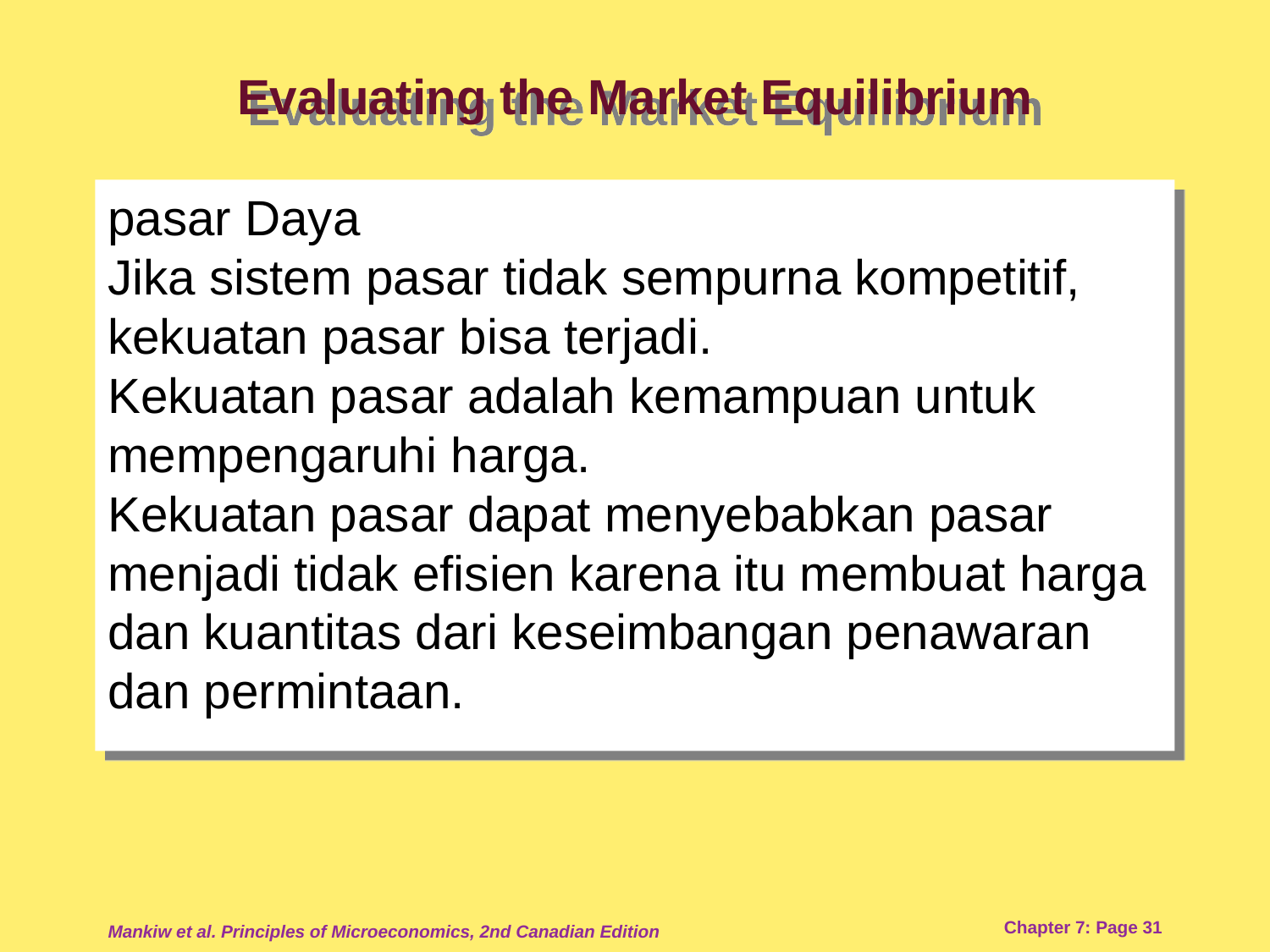

# Evaluating the Market Equilibrium
pasar Daya
Jika sistem pasar tidak sempurna kompetitif, kekuatan pasar bisa terjadi.
Kekuatan pasar adalah kemampuan untuk mempengaruhi harga.
Kekuatan pasar dapat menyebabkan pasar menjadi tidak efisien karena itu membuat harga dan kuantitas dari keseimbangan penawaran dan permintaan.
Mankiw et al. Principles of Microeconomics, 2nd Canadian Edition
Chapter 7: Page 31